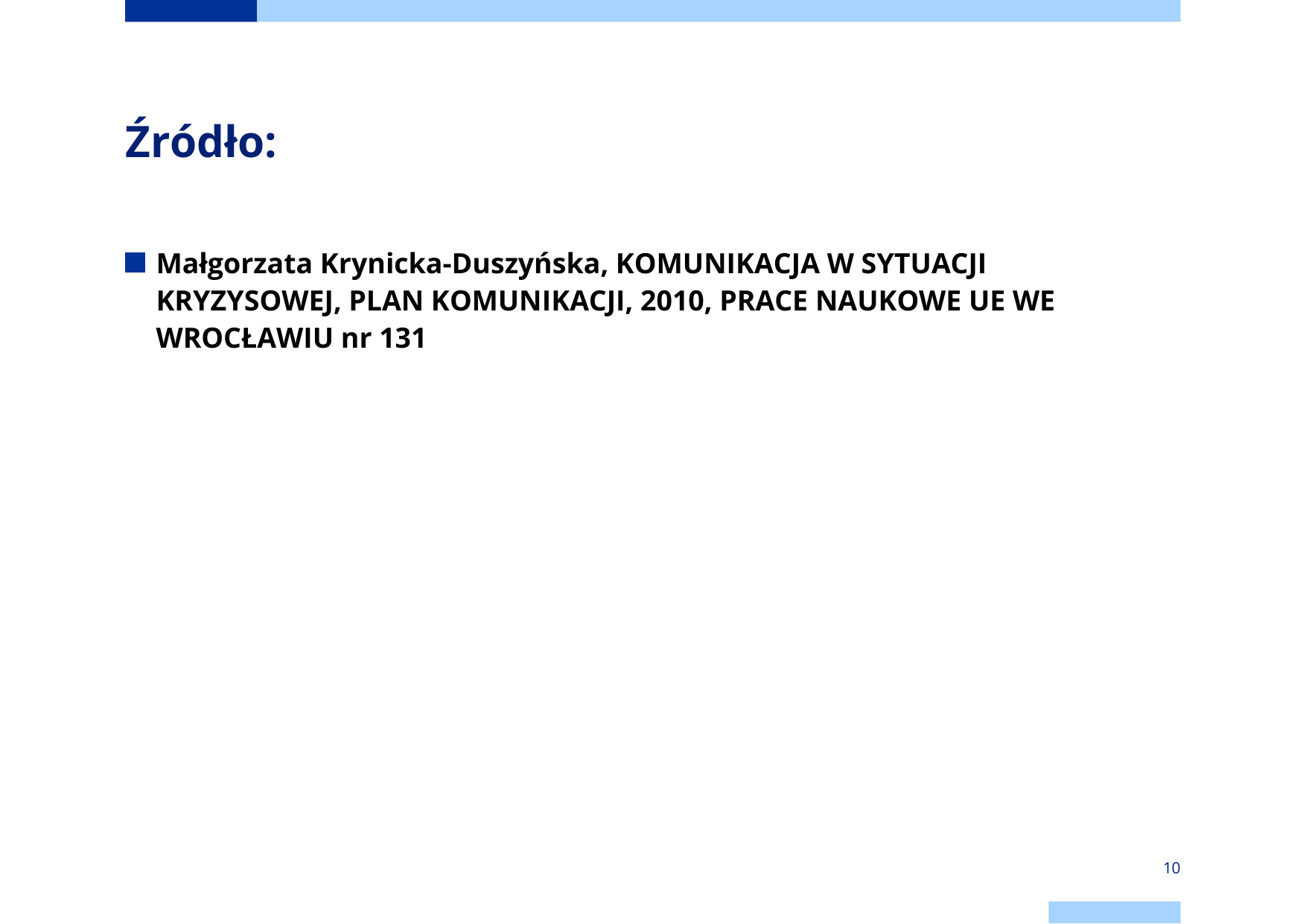

# Źródło:
Małgorzata Krynicka-Duszyńska, KOMUNIKACJA W SYTUACJI KRYZYSOWEJ, PLAN KOMUNIKACJI, 2010, PRACE NAUKOWE UE WE WROCŁAWIU nr 131

10